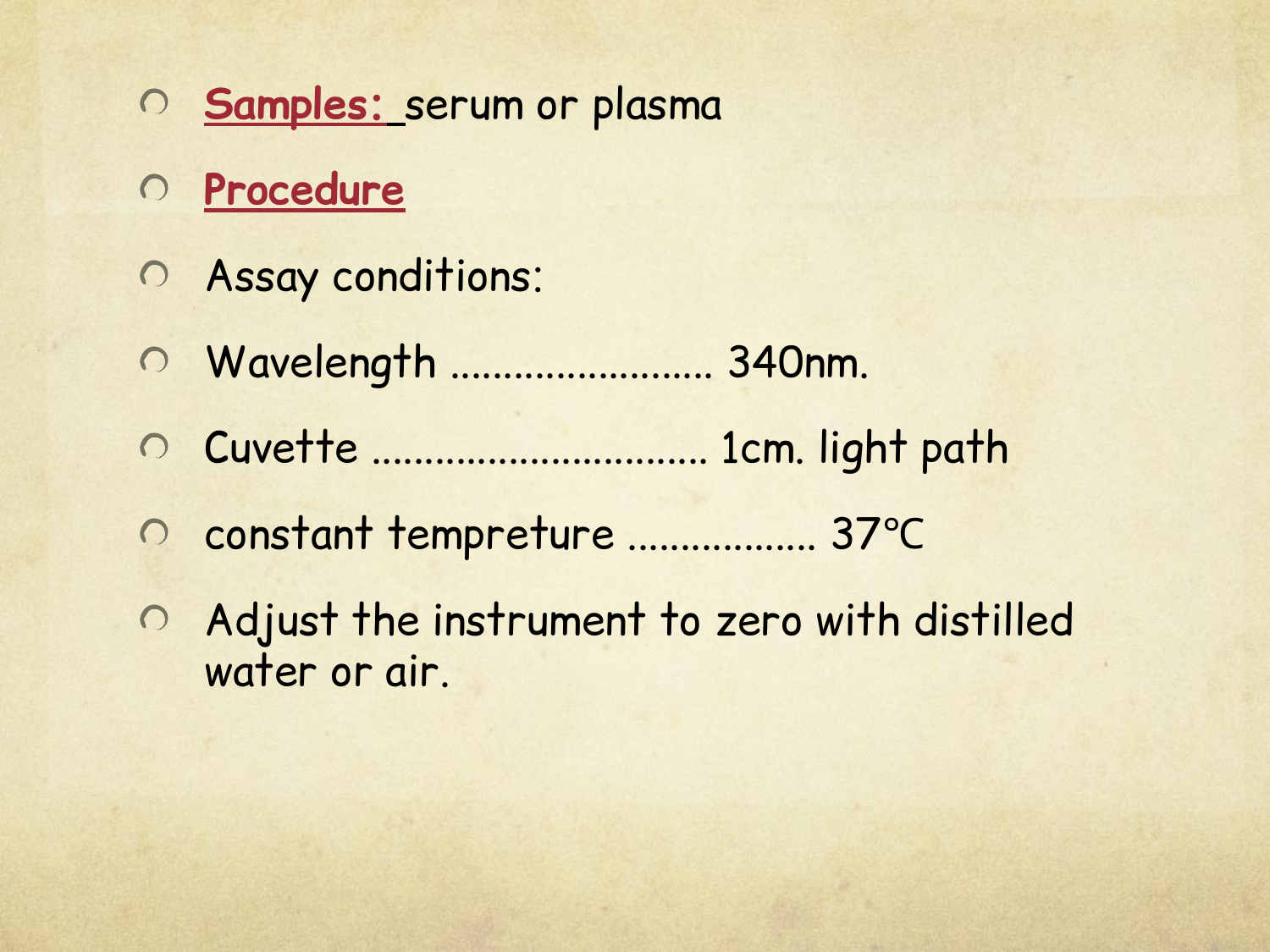

#
Samples: serum or plasma
Procedure
Assay conditions:
Wavelength ......................... 340nm.
Cuvette ................................ 1cm. light path
constant tempreture .................. 37℃
Adjust the instrument to zero with distilled water or air.